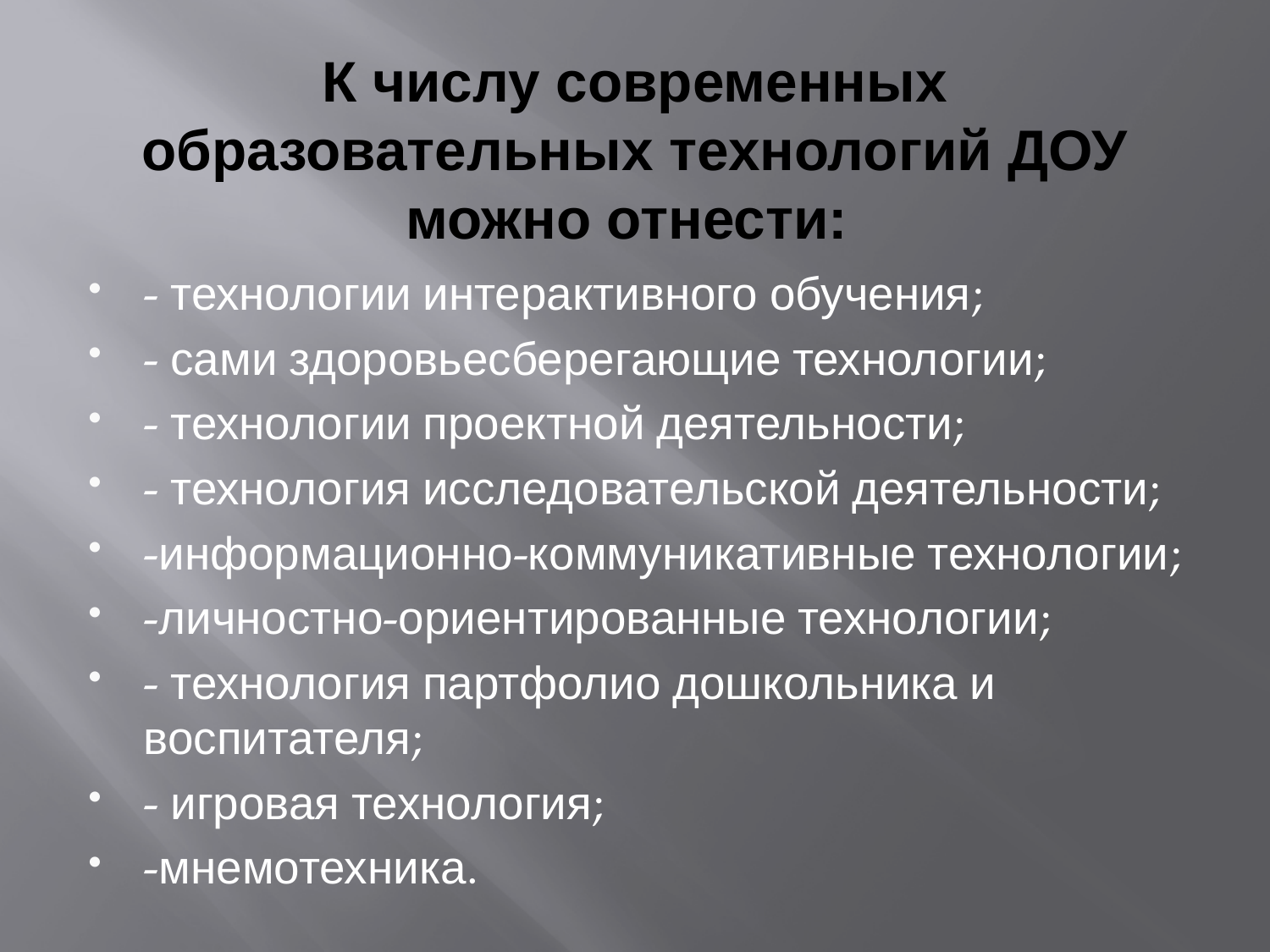

# К числу современных образовательных технологий ДОУ можно отнести:
- технологии интерактивного обучения;
- сами здоровьесберегающие технологии;
- технологии проектной деятельности;
- технология исследовательской деятельности;
-информационно-коммуникативные технологии;
-личностно-ориентированные технологии;
- технология партфолио дошкольника и воспитателя;
- игровая технология;
-мнемотехника.